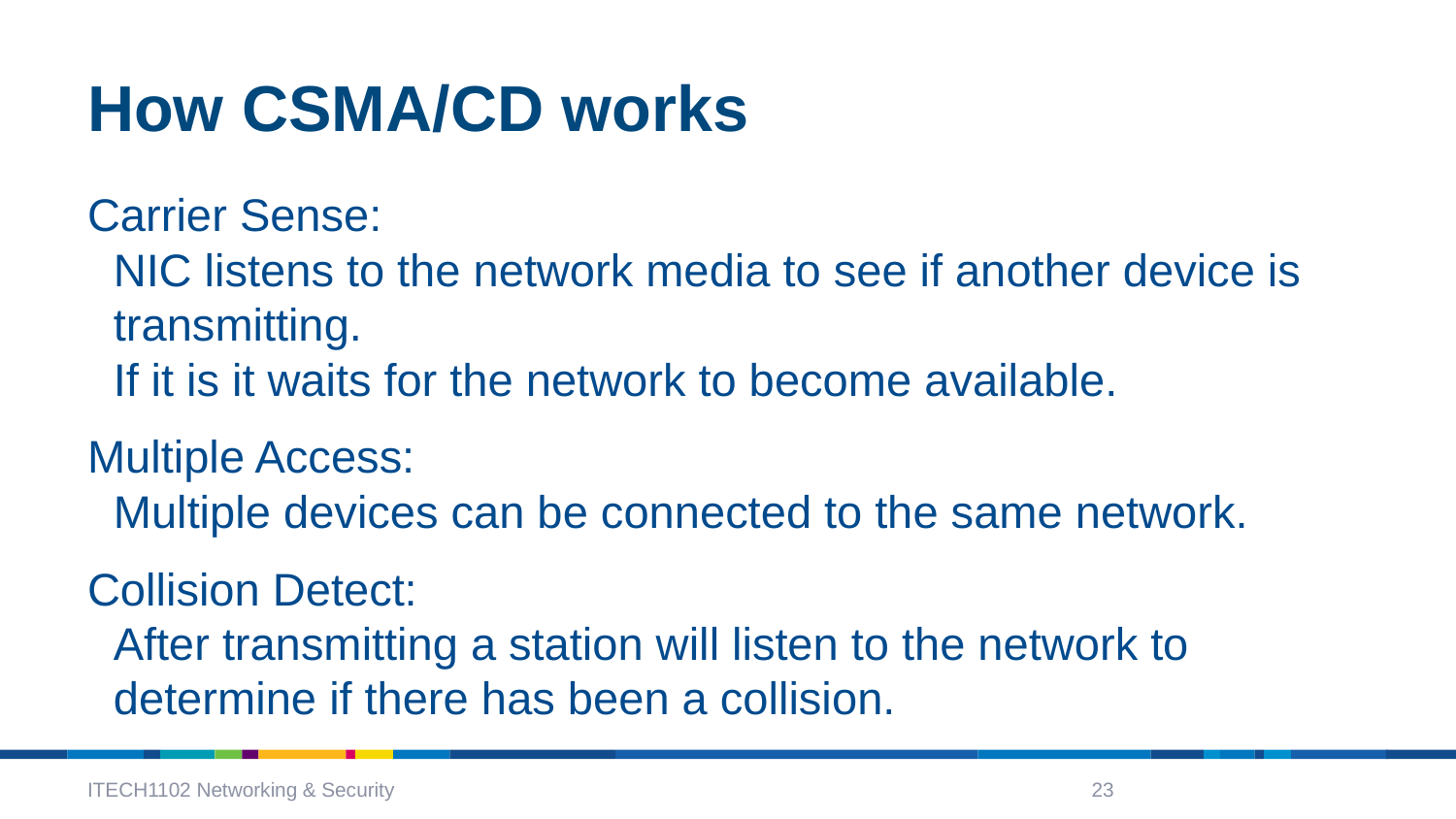

# How CSMA/CD works
Carrier Sense:
NIC listens to the network media to see if another device is transmitting.
If it is it waits for the network to become available.
Multiple Access:
Multiple devices can be connected to the same network.
Collision Detect:
After transmitting a station will listen to the network to determine if there has been a collision.

ITECH1102 Networking & Security
23